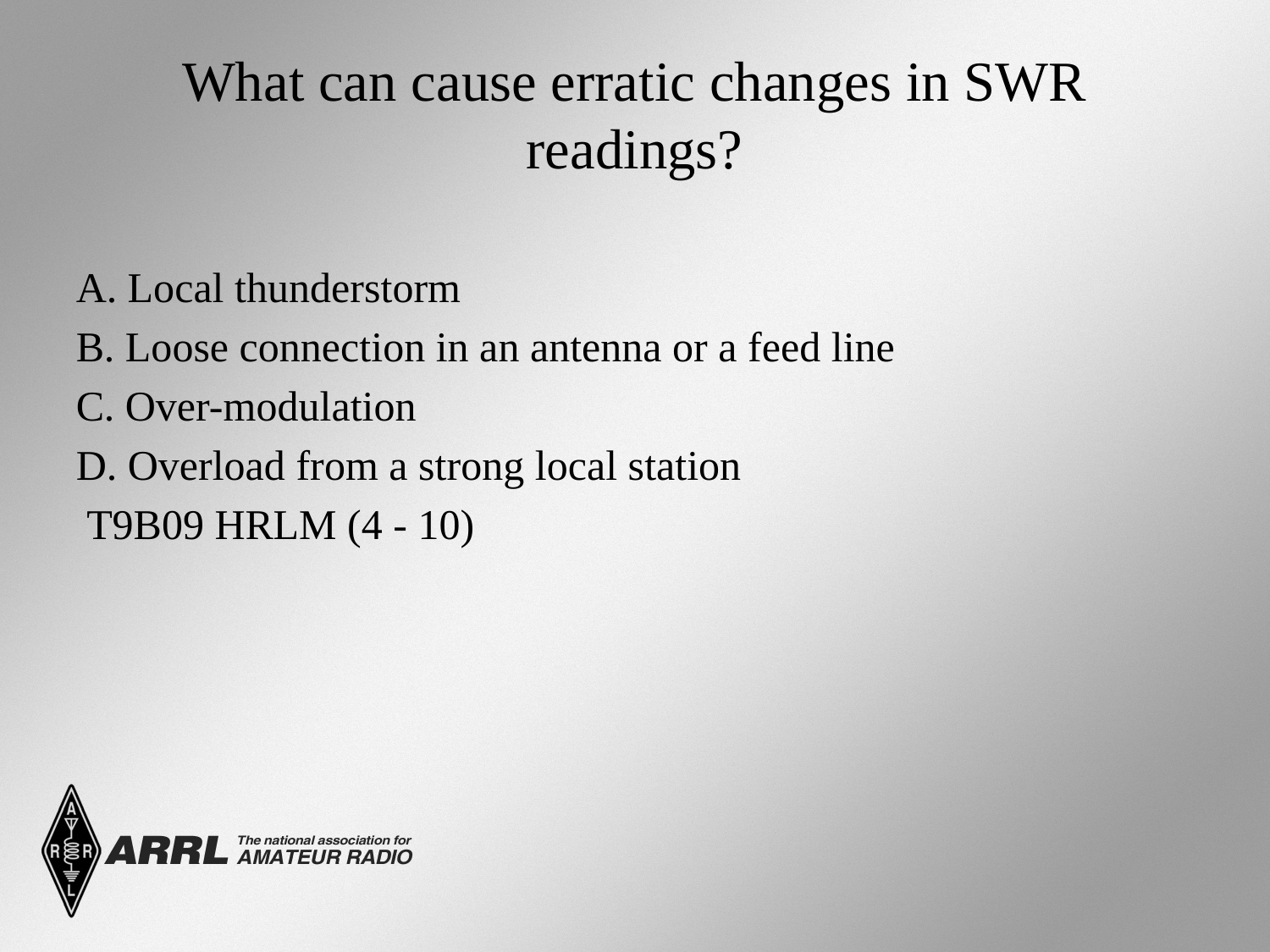

# What can cause erratic changes in SWR readings?
A. Local thunderstorm
B. Loose connection in an antenna or a feed line
C. Over-modulation
D. Overload from a strong local station
 T9B09 HRLM (4 - 10)